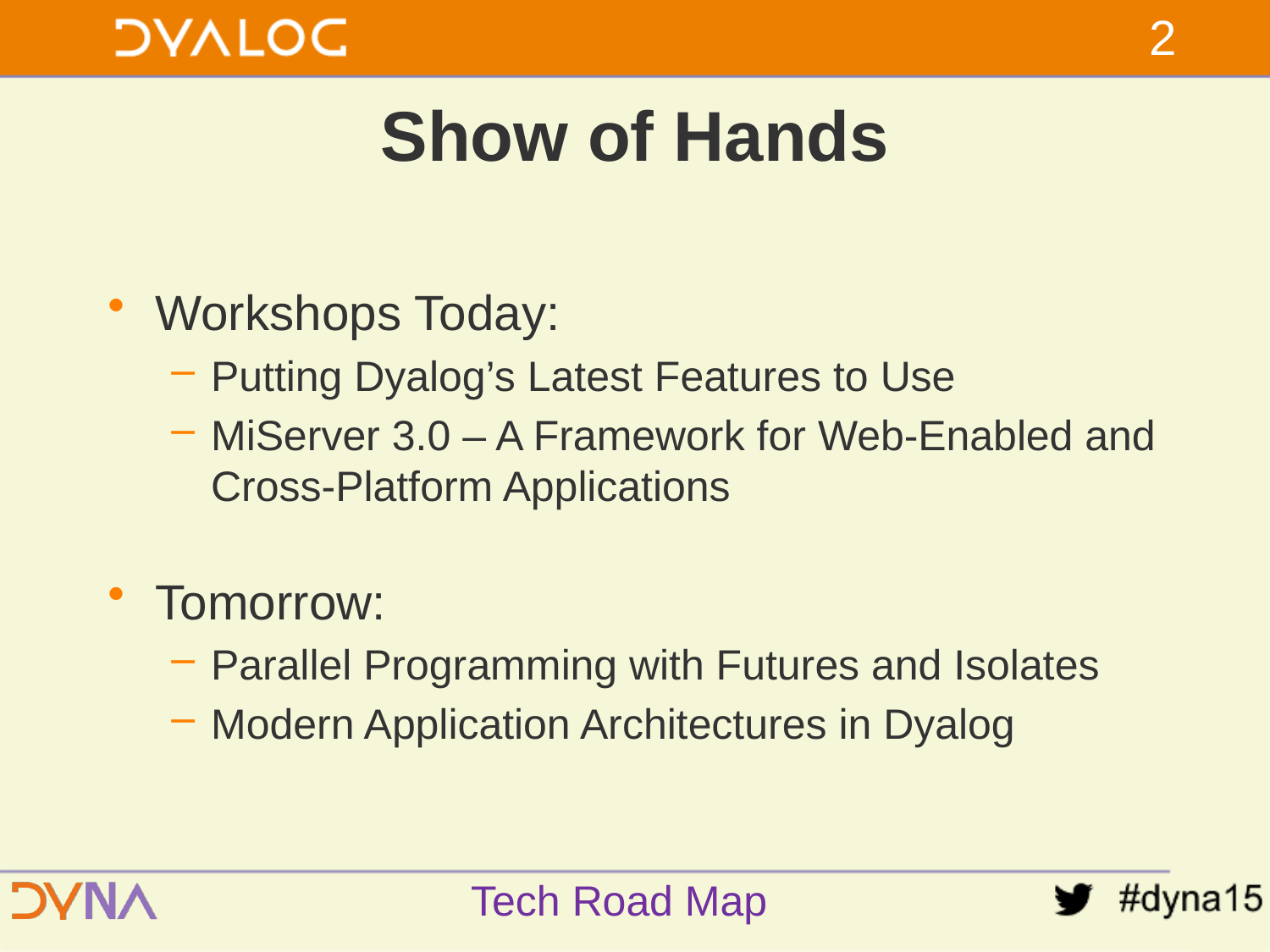

2
# Show of Hands
Workshops Today:
Putting Dyalog’s Latest Features to Use
MiServer 3.0 – A Framework for Web-Enabled and Cross-Platform Applications
Tomorrow:
Parallel Programming with Futures and Isolates
Modern Application Architectures in Dyalog
Tech Road Map